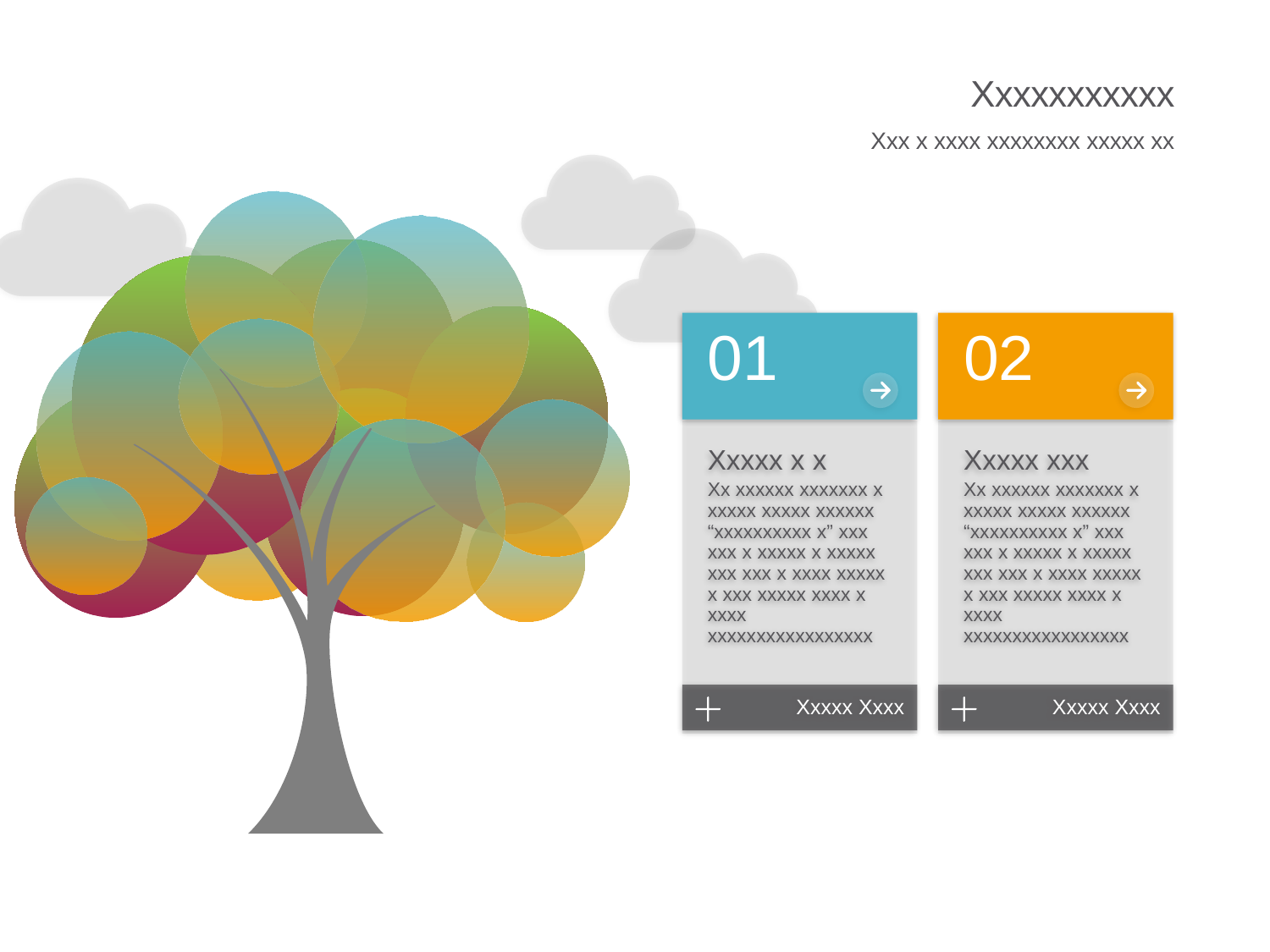

# Xxxxxxxxxxx
Xxx x xxxx xxxxxxxx xxxxx xx

01
02

Xxxxx x x
Xx xxxxxx xxxxxxx x xxxxx xxxxx xxxxxx “xxxxxxxxxx x” xxx xxx x xxxxx x xxxxx xxx xxx x xxxx xxxxx x xxx xxxxx xxxx x xxxx xxxxxxxxxxxxxxxxx
Xxxxx xxx
Xx xxxxxx xxxxxxx x xxxxx xxxxx xxxxxx “xxxxxxxxxx x” xxx xxx x xxxxx x xxxxx xxx xxx x xxxx xxxxx x xxx xxxxx xxxx x xxxx xxxxxxxxxxxxxxxxx
X

Xxxxx Xxxx
Xxxxx Xxxx